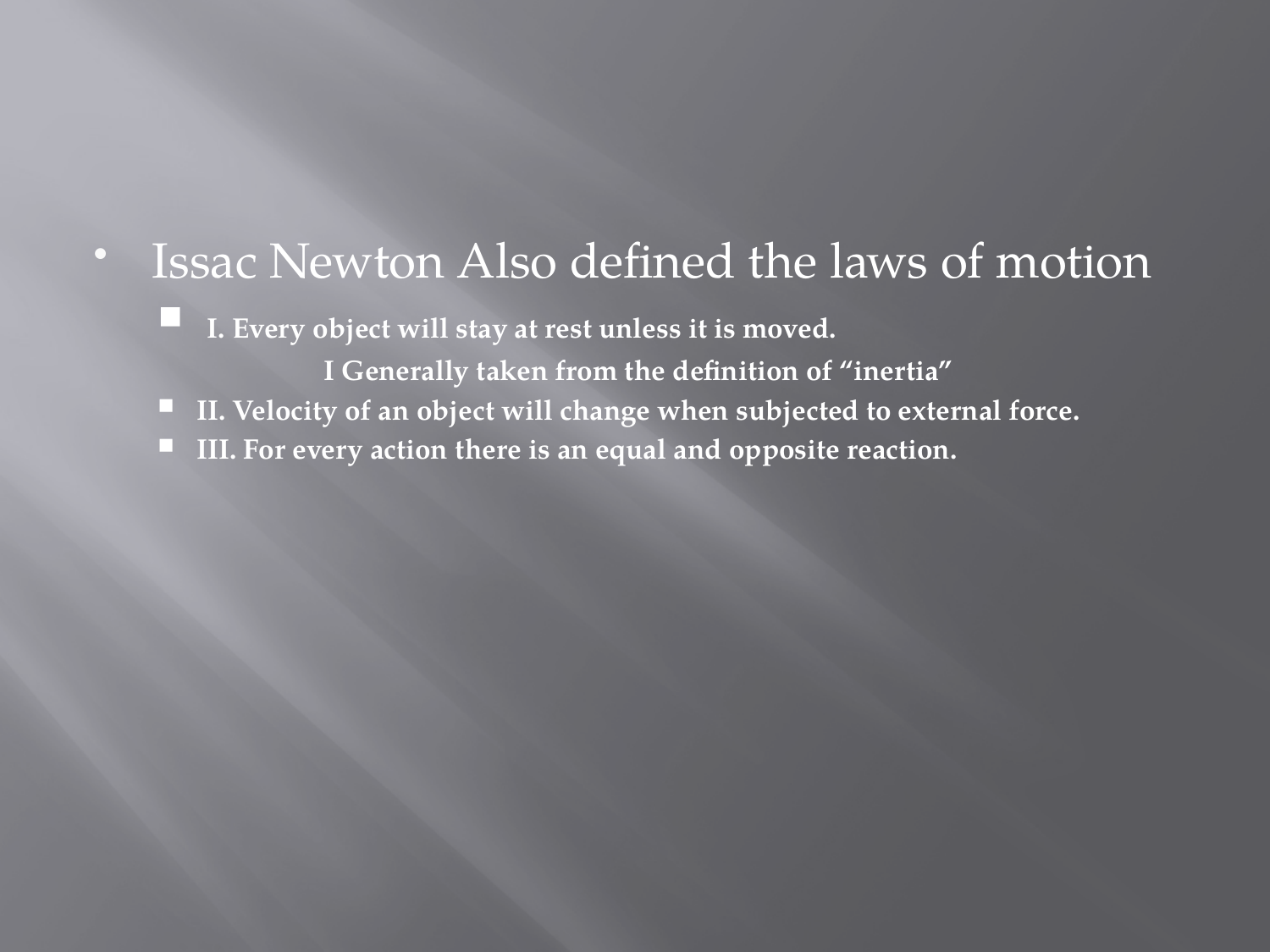

#
Issac Newton Also defined the laws of motion
 I. Every object will stay at rest unless it is moved.
		I Generally taken from the definition of “inertia”
II. Velocity of an object will change when subjected to external force.
III. For every action there is an equal and opposite reaction.